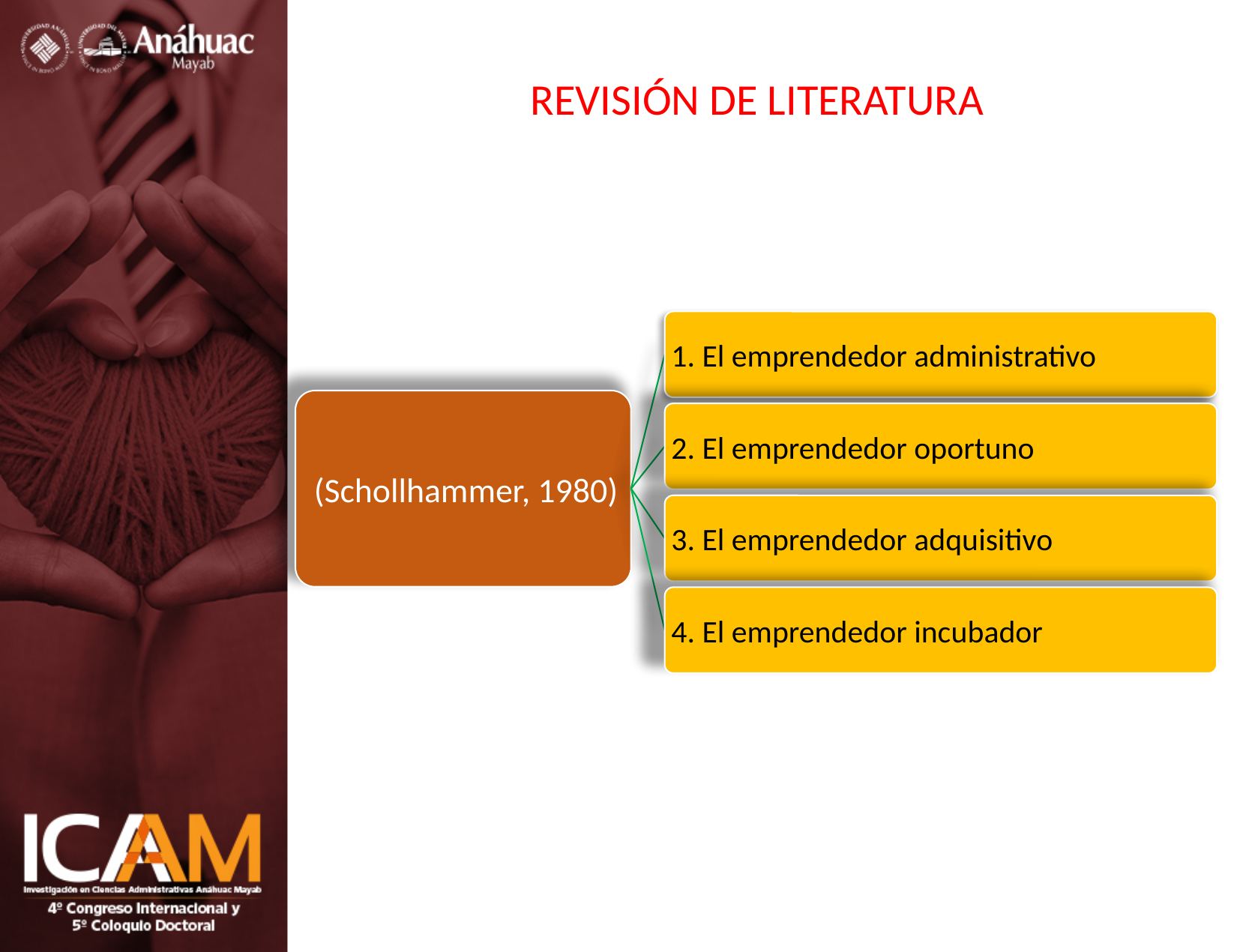

# REVISIÓN DE LITERATURA
(Schollhammer, 1980)

1. El emprendedor administrativo

2. El emprendedor oportuno

3. El emprendedor adquisitivo

4. El emprendedor incubador